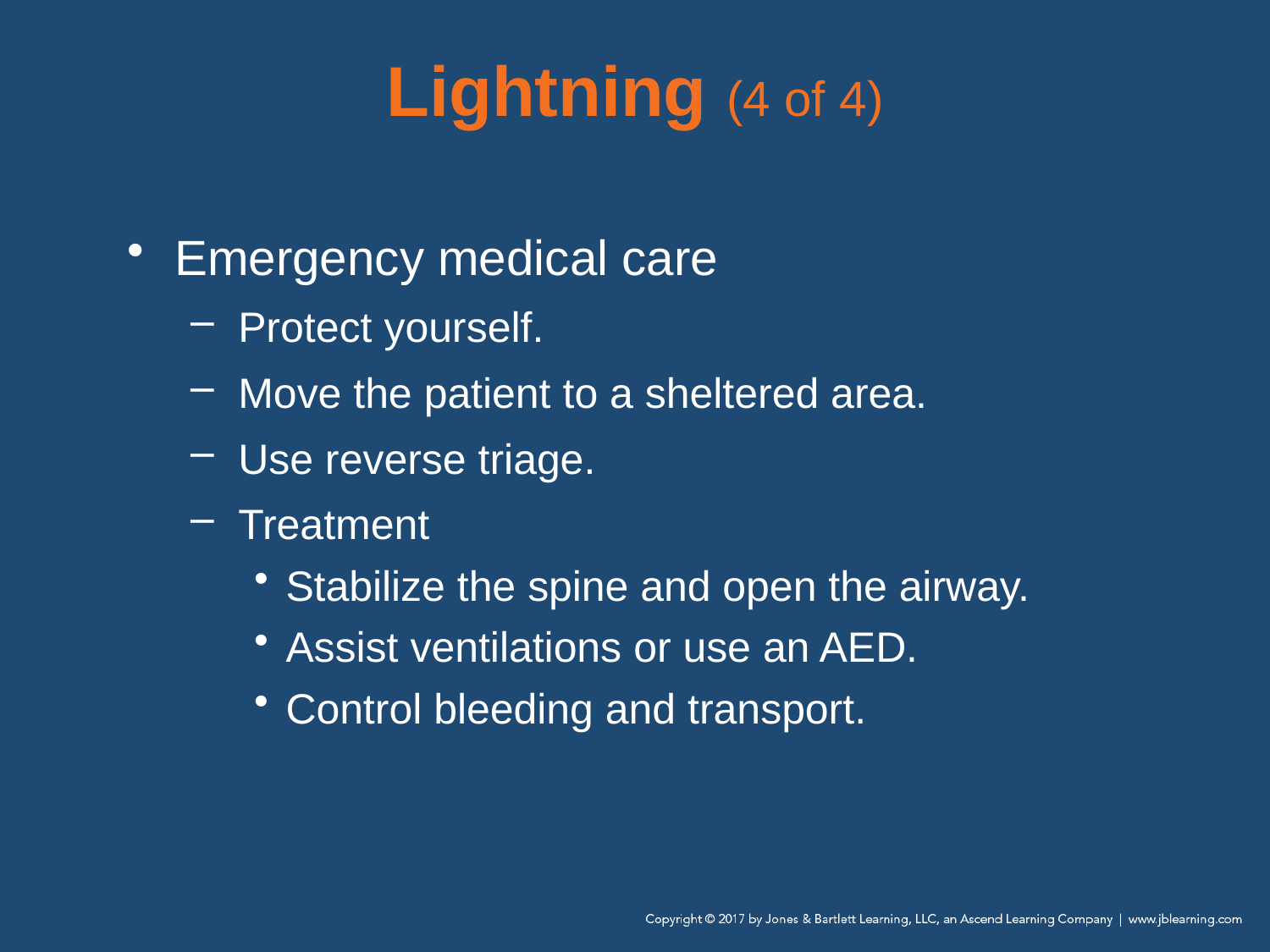

# Lightning (4 of 4)
Emergency medical care
Protect yourself.
Move the patient to a sheltered area.
Use reverse triage.
Treatment
Stabilize the spine and open the airway.
Assist ventilations or use an AED.
Control bleeding and transport.